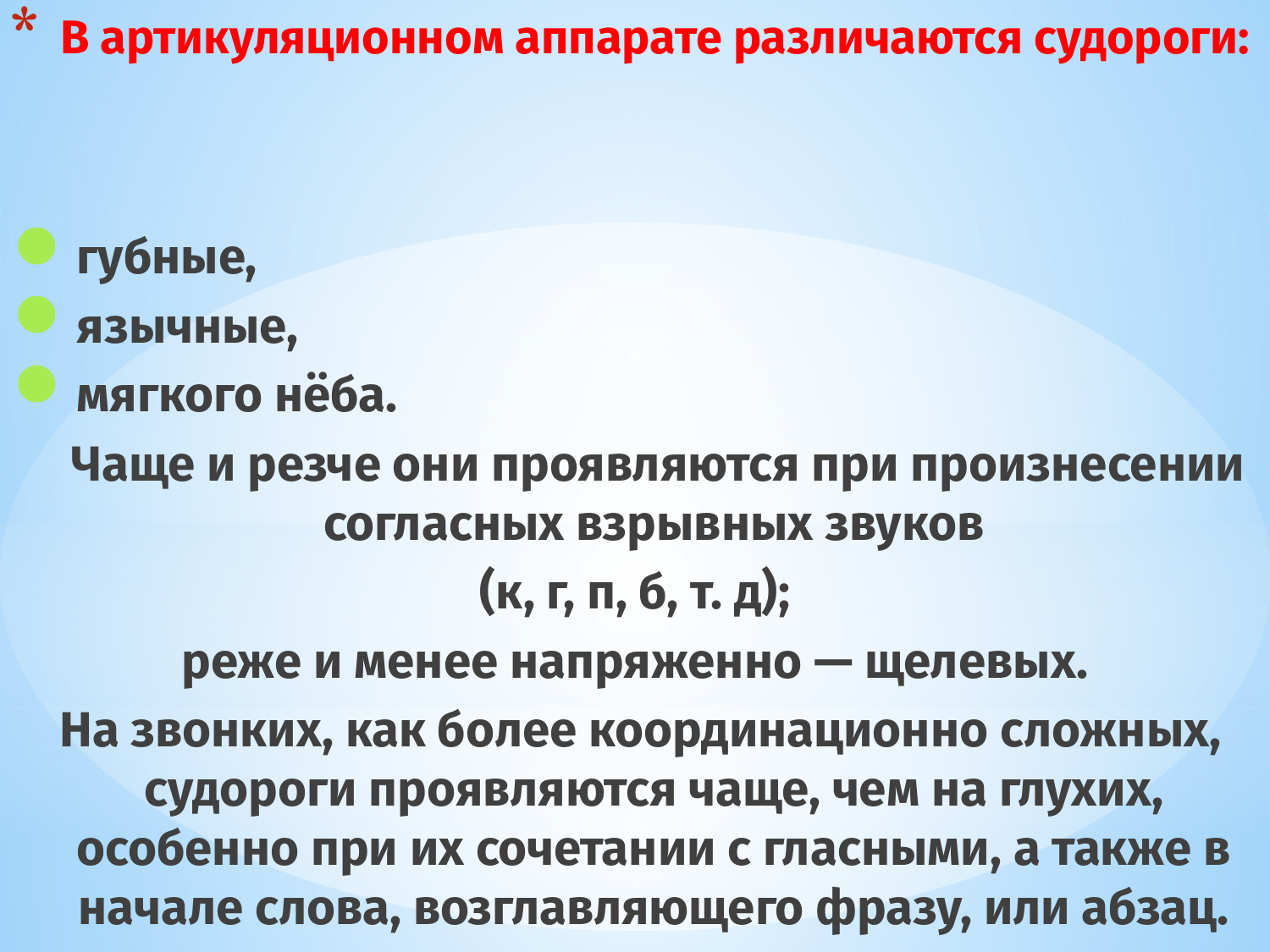

# В артикуляционном аппарате различаются судороги:
губные,
язычные,
мягкого нёба.
    Чаще и резче они проявляются при произнесении согласных взрывных звуков
 (к, г, п, б, т. д);
реже и менее напряженно — щелевых.
 На звонких, как более координационно сложных, судороги проявляются чаще, чем на глухих, особенно при их сочетании с гласными, а также в начале слова, возглавляющего фразу, или абзац.